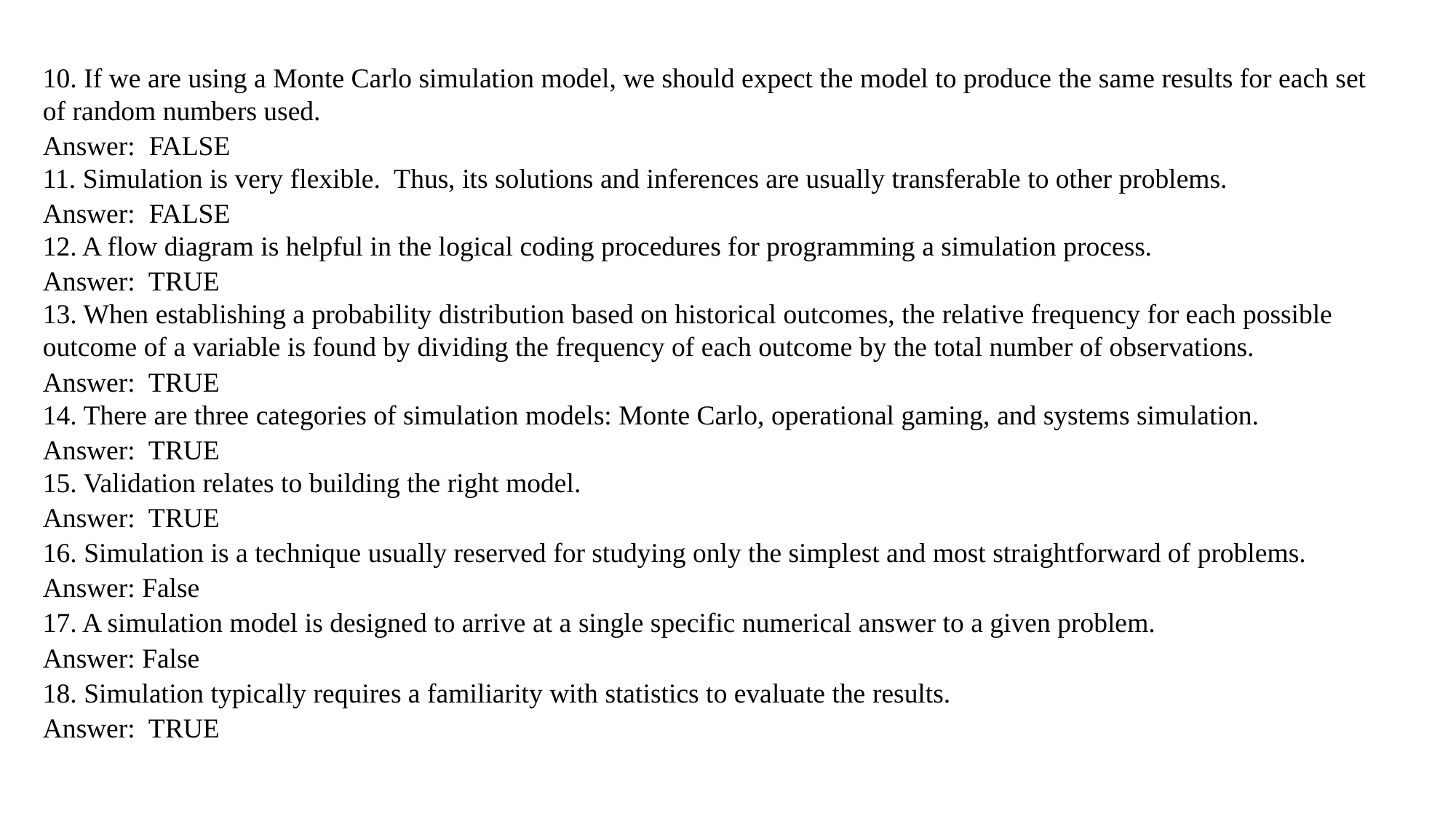

10. If we are using a Monte Carlo simulation model, we should expect the model to produce the same results for each set of random numbers used.
Answer:  FALSE
11. Simulation is very flexible.  Thus, its solutions and inferences are usually transferable to other problems.
Answer:  FALSE
12. A flow diagram is helpful in the logical coding procedures for programming a simulation process.
Answer:  TRUE
13. When establishing a probability distribution based on historical outcomes, the relative frequency for each possible outcome of a variable is found by dividing the frequency of each outcome by the total number of observations.
Answer:  TRUE
14. There are three categories of simulation models: Monte Carlo, operational gaming, and systems simulation.
Answer:  TRUE
15. Validation relates to building the right model.
Answer:  TRUE
16. Simulation is a technique usually reserved for studying only the simplest and most straightforward of problems.
Answer: False
17. A simulation model is designed to arrive at a single specific numerical answer to a given problem.
Answer: False
18. Simulation typically requires a familiarity with statistics to evaluate the results.
Answer:  TRUE